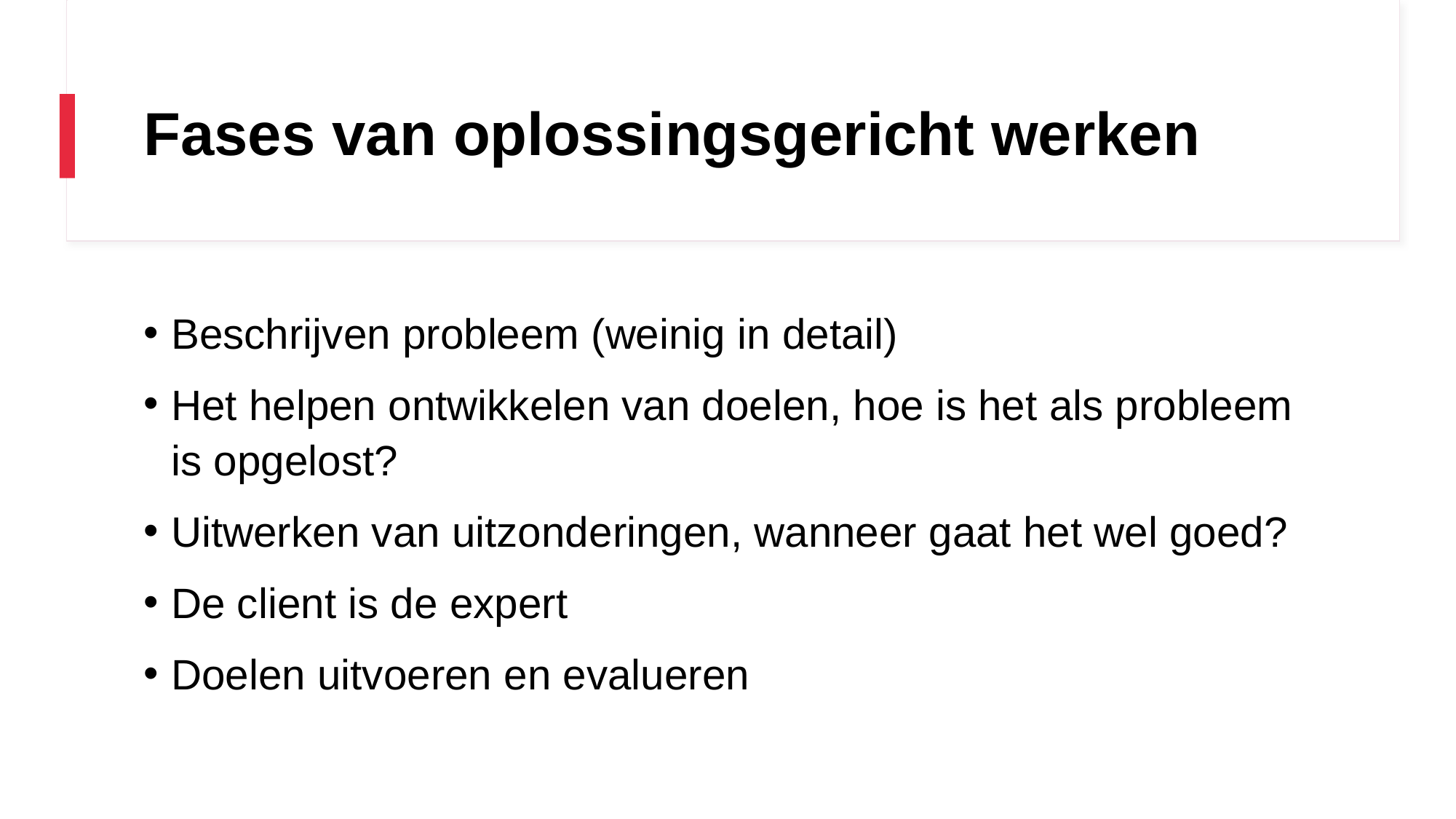

# Fases van oplossingsgericht werken
Beschrijven probleem (weinig in detail)
Het helpen ontwikkelen van doelen, hoe is het als probleem is opgelost?
Uitwerken van uitzonderingen, wanneer gaat het wel goed?
De client is de expert
Doelen uitvoeren en evalueren